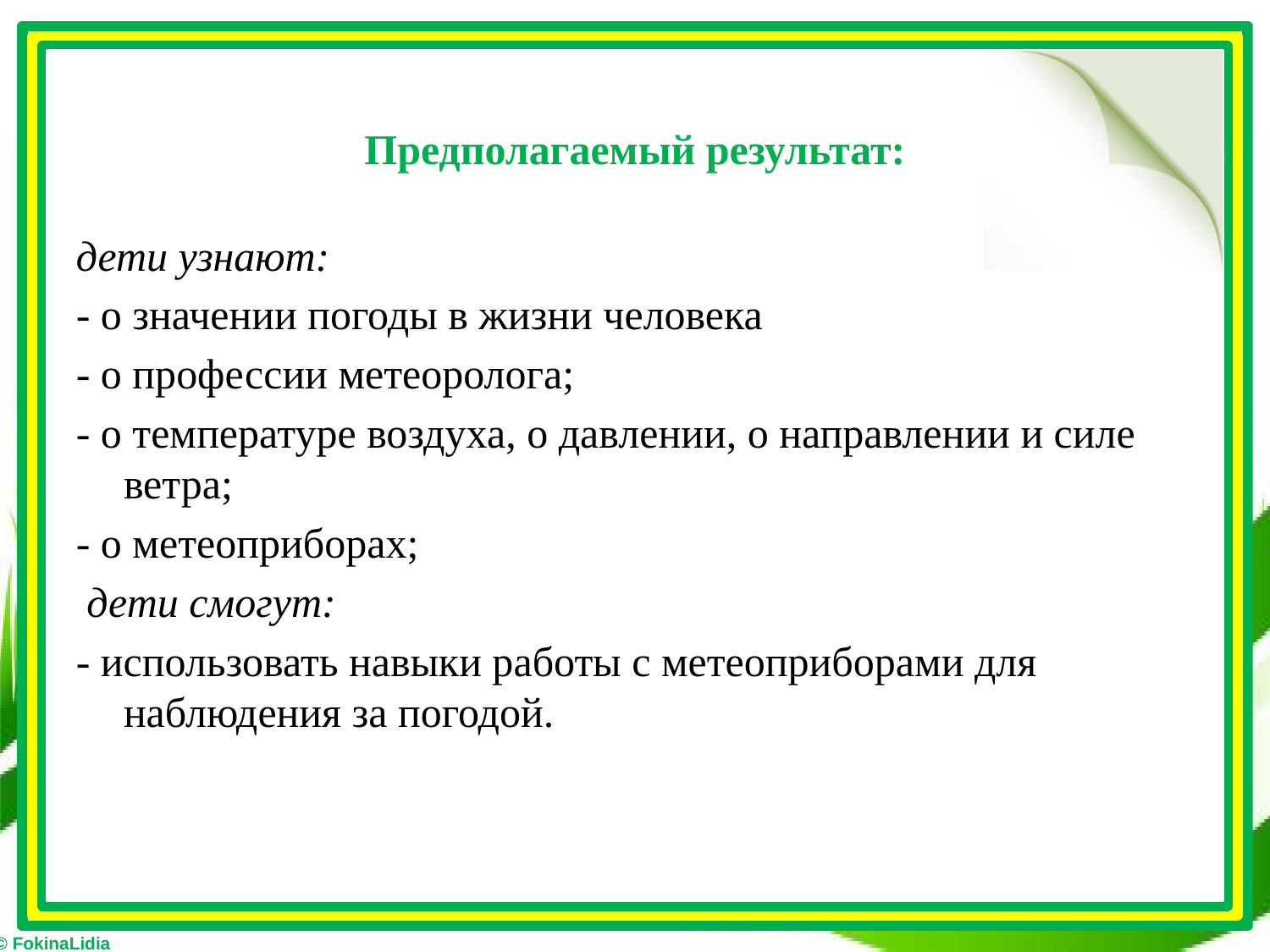

# Предполагаемый результат:
дети узнают:
- о значении погоды в жизни человека
- о профессии метеоролога;
- о температуре воздуха, о давлении, о направлении и силе ветра;
- о метеоприборах;
 дети смогут:
- использовать навыки работы с метеоприборами для наблюдения за погодой.